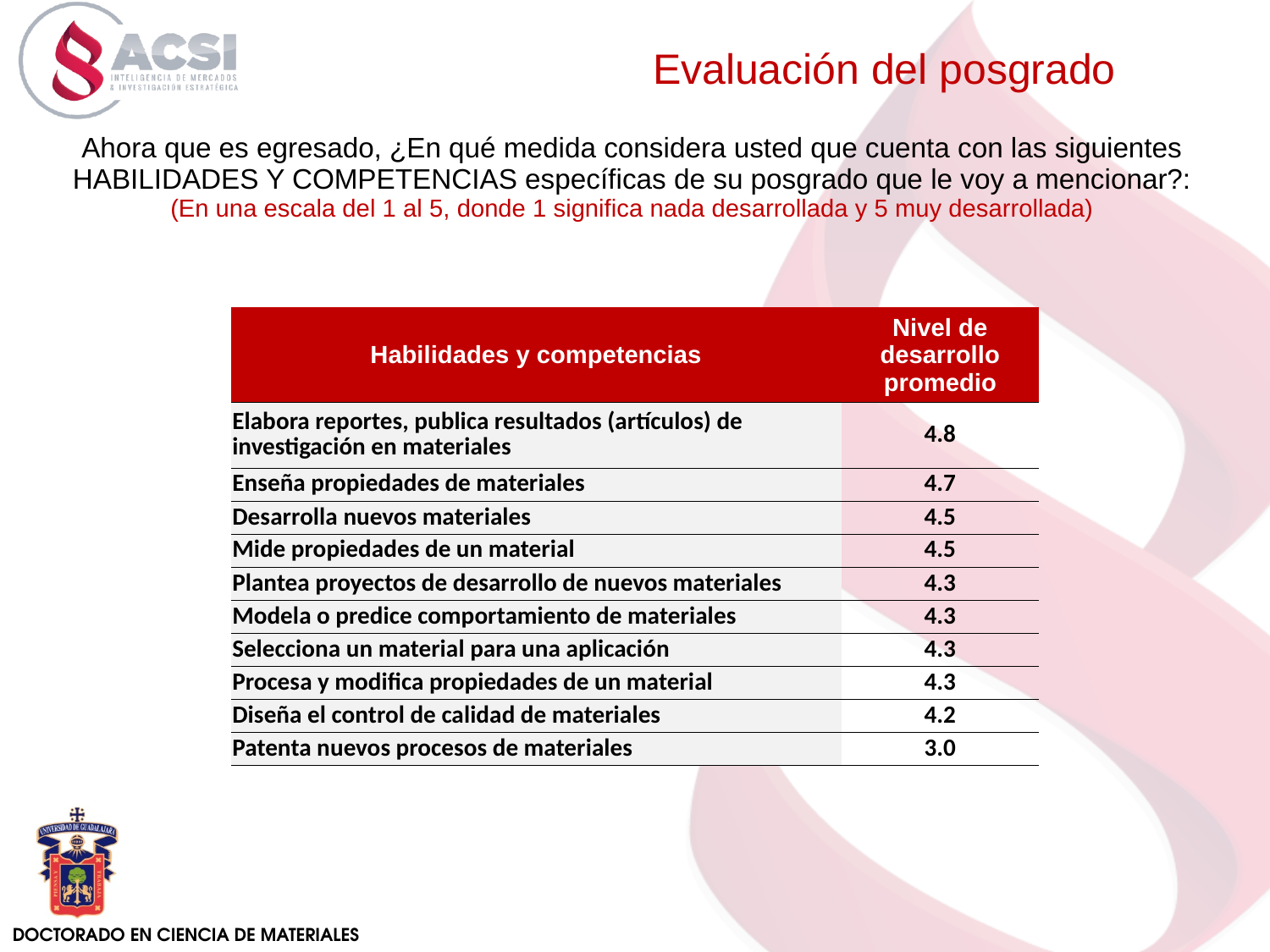

Evaluación del posgrado
Ahora que es egresado, ¿En qué medida considera usted que cuenta con las siguientes HABILIDADES Y COMPETENCIAS específicas de su posgrado que le voy a mencionar?:
(En una escala del 1 al 5, donde 1 significa nada desarrollada y 5 muy desarrollada)
| Habilidades y competencias | Nivel de desarrollo promedio |
| --- | --- |
| Elabora reportes, publica resultados (artículos) de investigación en materiales | 4.8 |
| Enseña propiedades de materiales | 4.7 |
| Desarrolla nuevos materiales | 4.5 |
| Mide propiedades de un material | 4.5 |
| Plantea proyectos de desarrollo de nuevos materiales | 4.3 |
| Modela o predice comportamiento de materiales | 4.3 |
| Selecciona un material para una aplicación | 4.3 |
| Procesa y modifica propiedades de un material | 4.3 |
| Diseña el control de calidad de materiales | 4.2 |
| Patenta nuevos procesos de materiales | 3.0 |